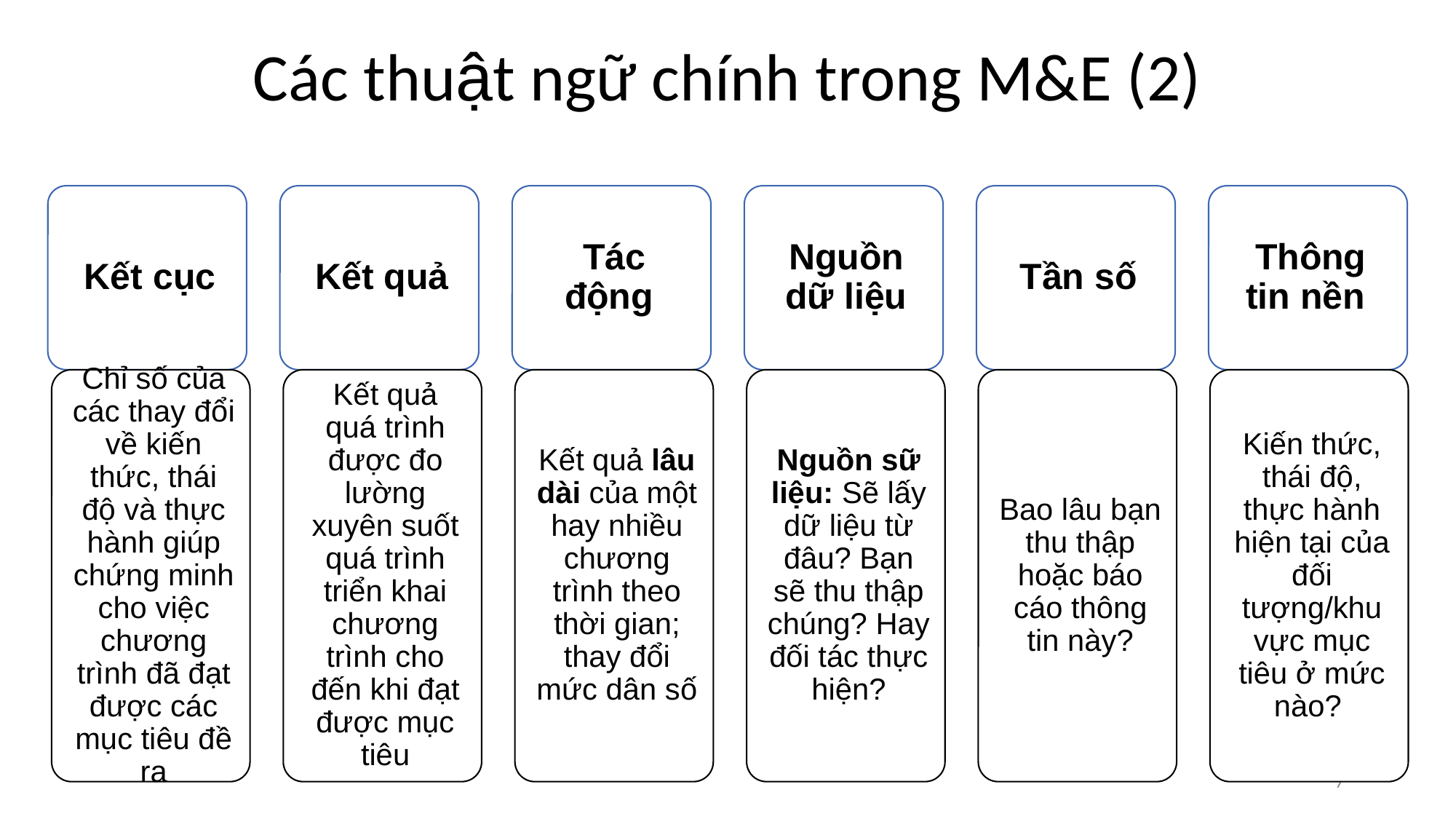

# Các thuật ngữ chính trong M&E (2)
Kết cục
Kết quả
Tác động
Nguồn dữ liệu
Tần số
Thông tin nền
Chỉ số của các thay đổi về kiến thức, thái độ và thực hành giúp chứng minh cho việc chương trình đã đạt được các mục tiêu đề ra
Kết quả quá trình được đo lường xuyên suốt quá trình triển khai chương trình cho đến khi đạt được mục tiêu
Kết quả lâu dài của một hay nhiều chương trình theo thời gian; thay đổi mức dân số
Nguồn sữ liệu: Sẽ lấy dữ liệu từ đâu? Bạn sẽ thu thập chúng? Hay đối tác thực hiện?
Bao lâu bạn thu thập hoặc báo cáo thông tin này?
Kiến thức, thái độ, thực hành hiện tại của đối tượng/khu vực mục tiêu ở mức nào?
7